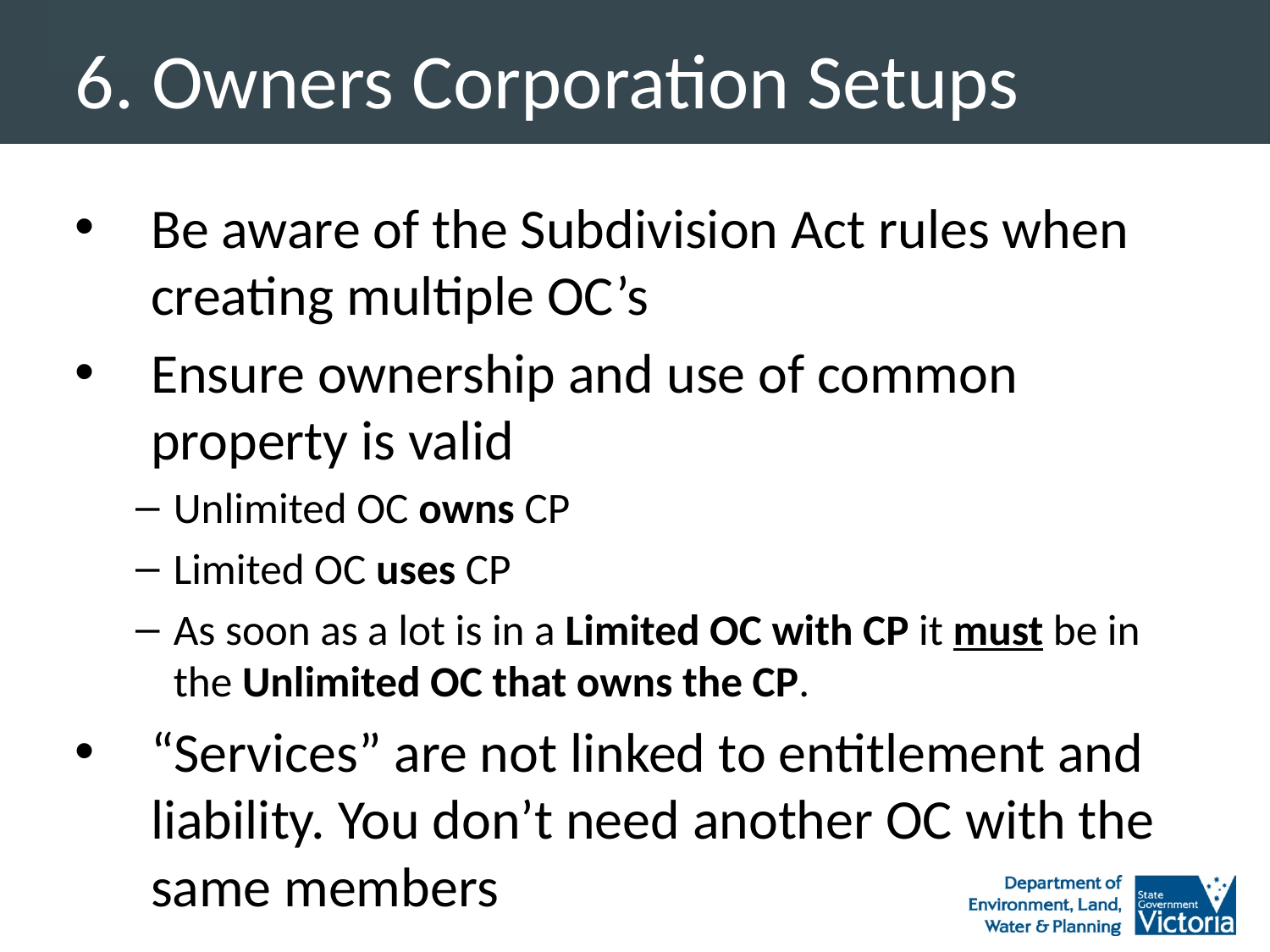

# 6. Owners Corporation Setups
Be aware of the Subdivision Act rules when creating multiple OC’s
Ensure ownership and use of common property is valid
Unlimited OC owns CP
Limited OC uses CP
As soon as a lot is in a Limited OC with CP it must be in the Unlimited OC that owns the CP.
“Services” are not linked to entitlement and liability. You don’t need another OC with the same members